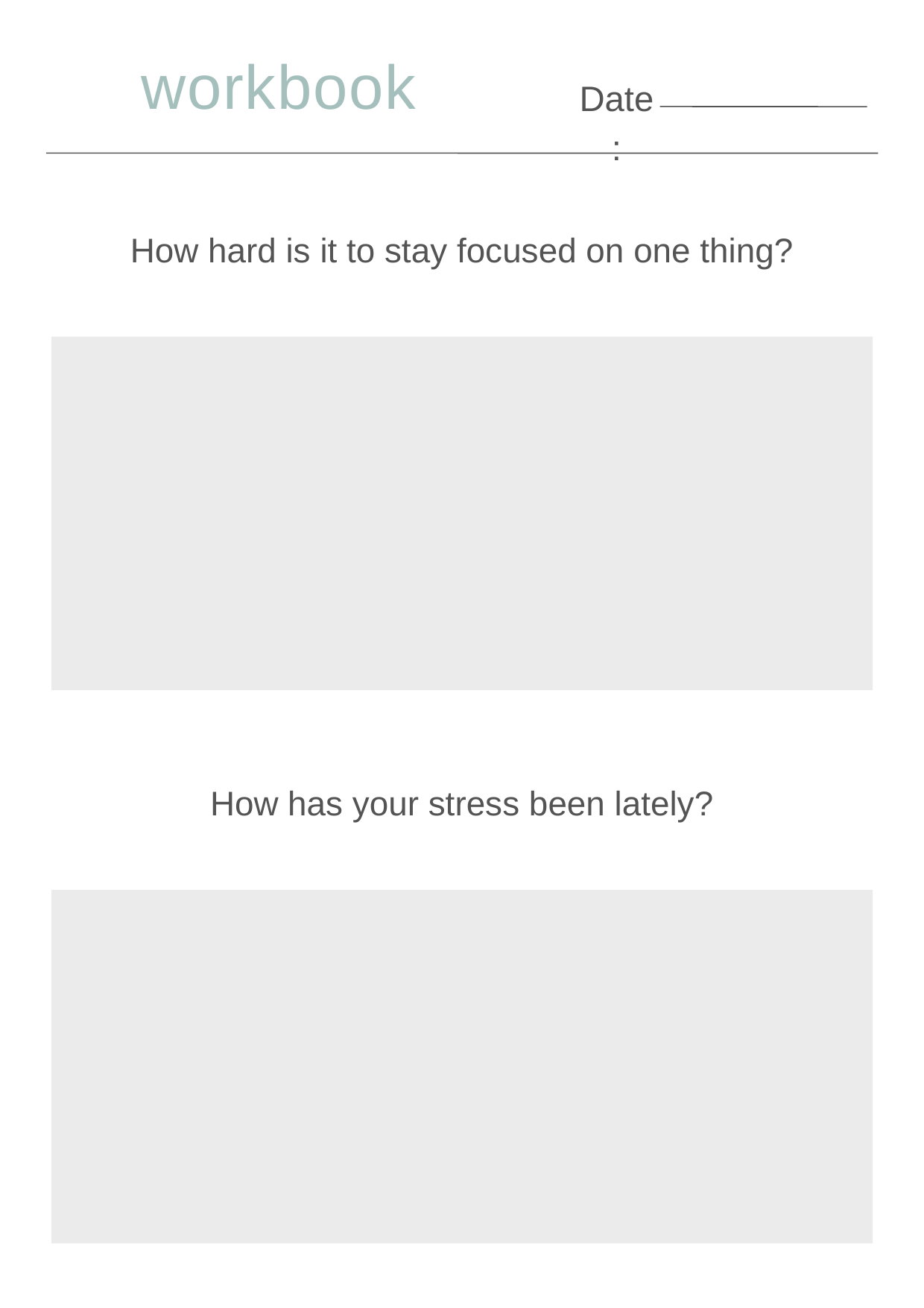

workbook
Date:

How hard is it to stay focused on one thing?

How has your stress been lately?